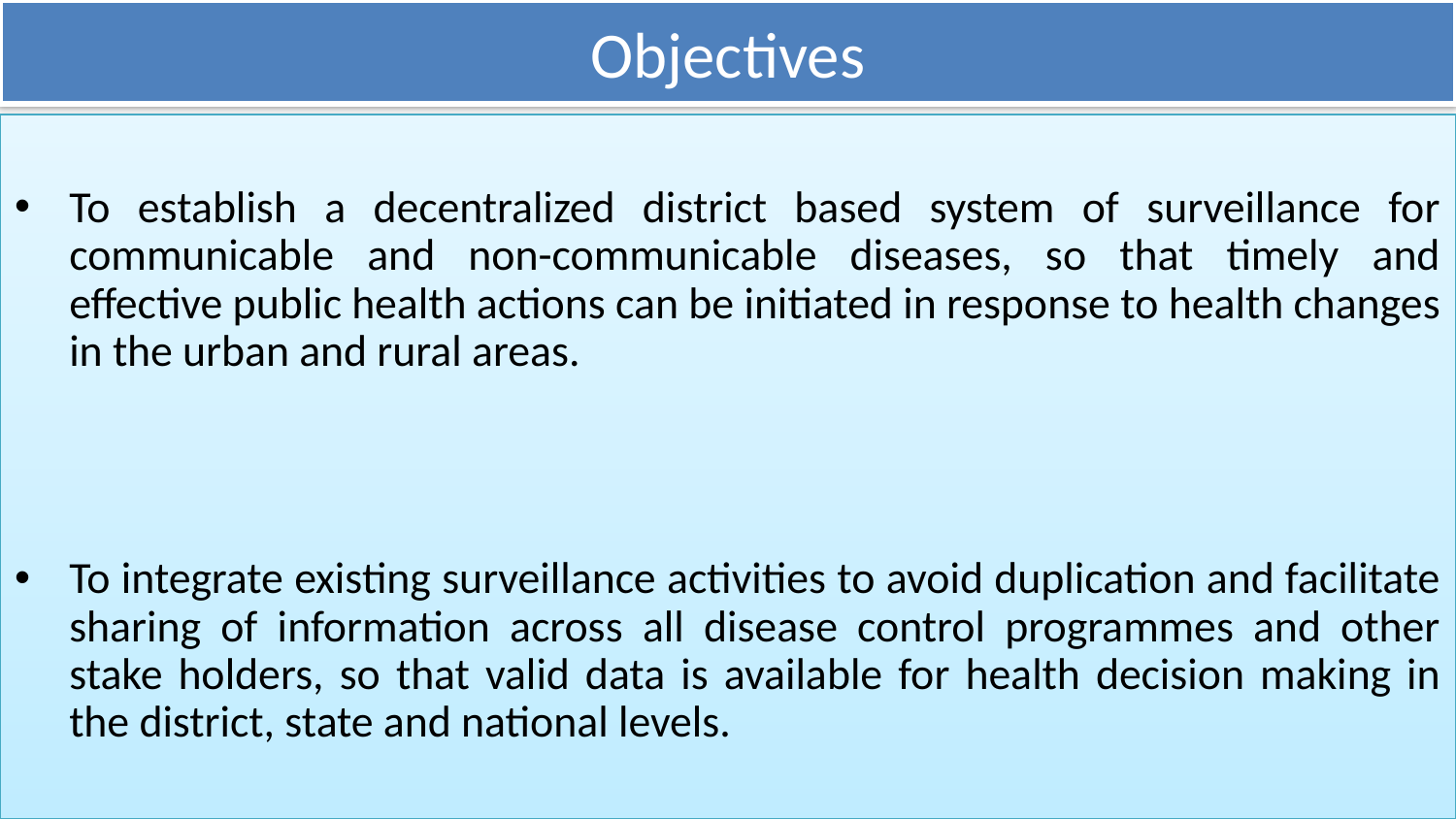

# Objectives

To establish a decentralized district based system of surveillance for communicable and non-communicable diseases, so that timely and effective public health actions can be initiated in response to health changes in the urban and rural areas.

To integrate existing surveillance activities to avoid duplication and facilitate sharing of information across all disease control programmes and other stake holders, so that valid data is available for health decision making in the district, state and national levels.